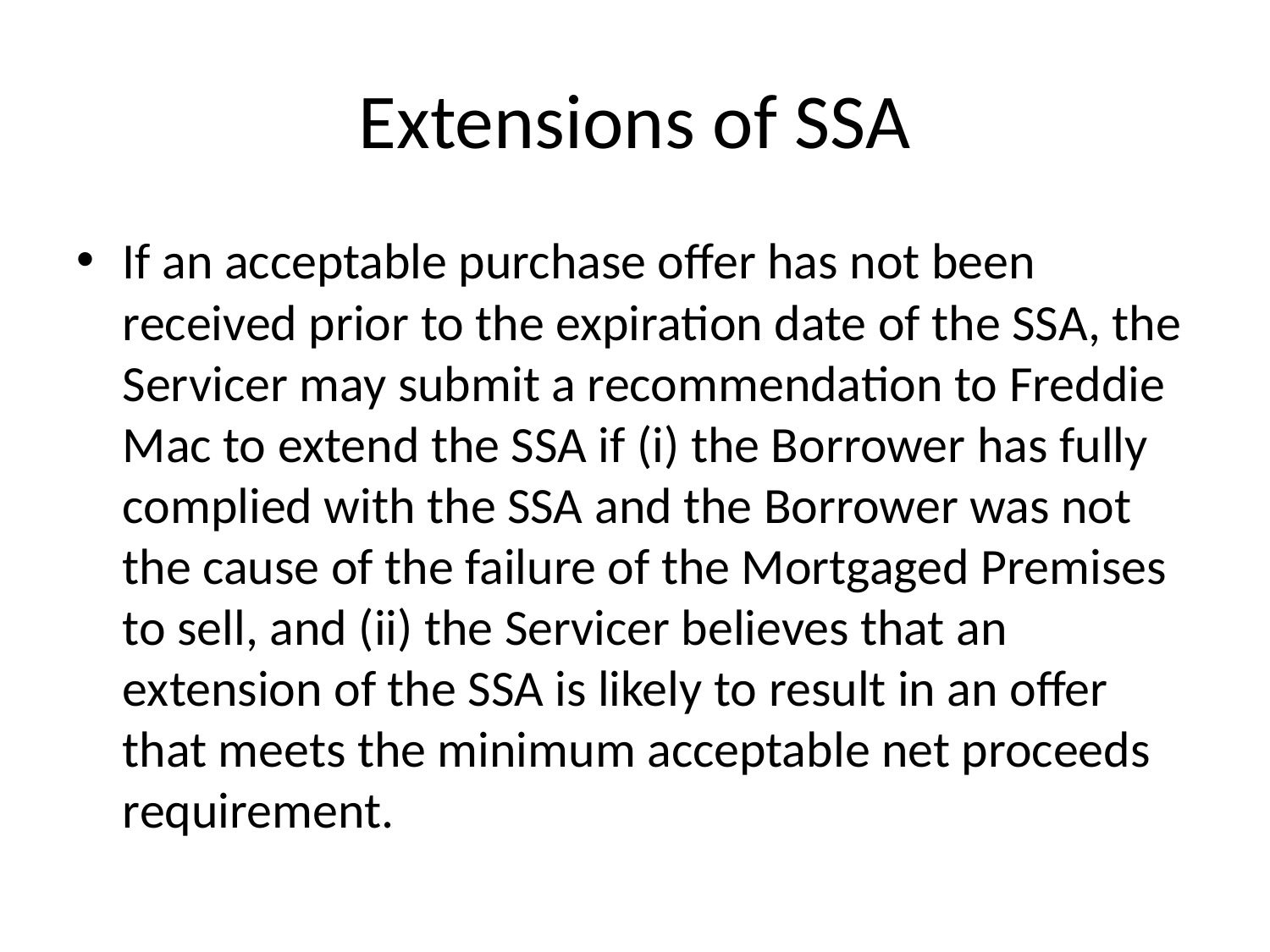

# Extensions of SSA
If an acceptable purchase offer has not been received prior to the expiration date of the SSA, the Servicer may submit a recommendation to Freddie Mac to extend the SSA if (i) the Borrower has fully complied with the SSA and the Borrower was not the cause of the failure of the Mortgaged Premises to sell, and (ii) the Servicer believes that an extension of the SSA is likely to result in an offer that meets the minimum acceptable net proceeds requirement.